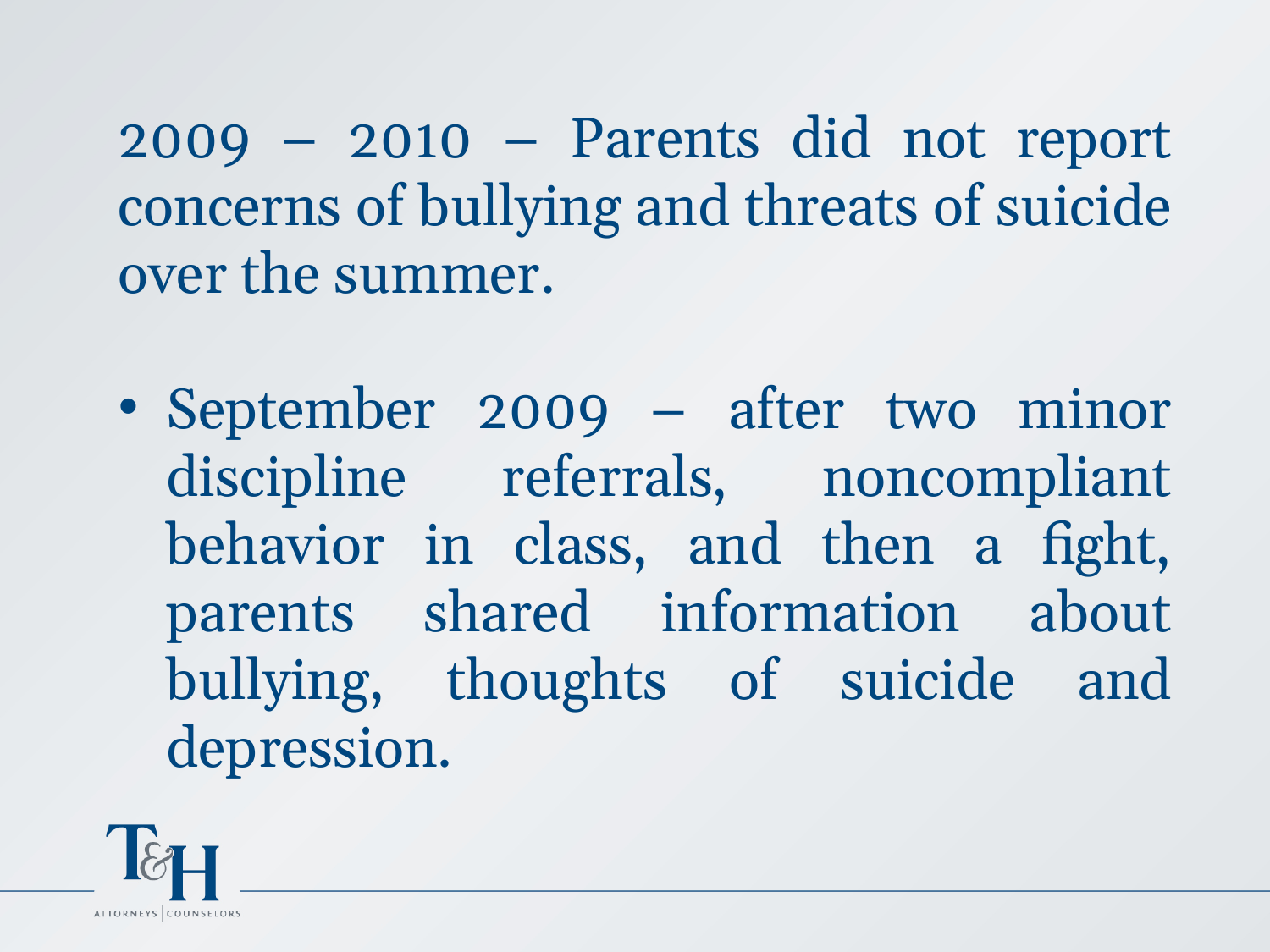

2009 – 2010 – Parents did not report concerns of bullying and threats of suicide over the summer.

September 2009 – after two minor discipline referrals, noncompliant behavior in class, and then a fight, parents shared information about bullying, thoughts of suicide and depression.